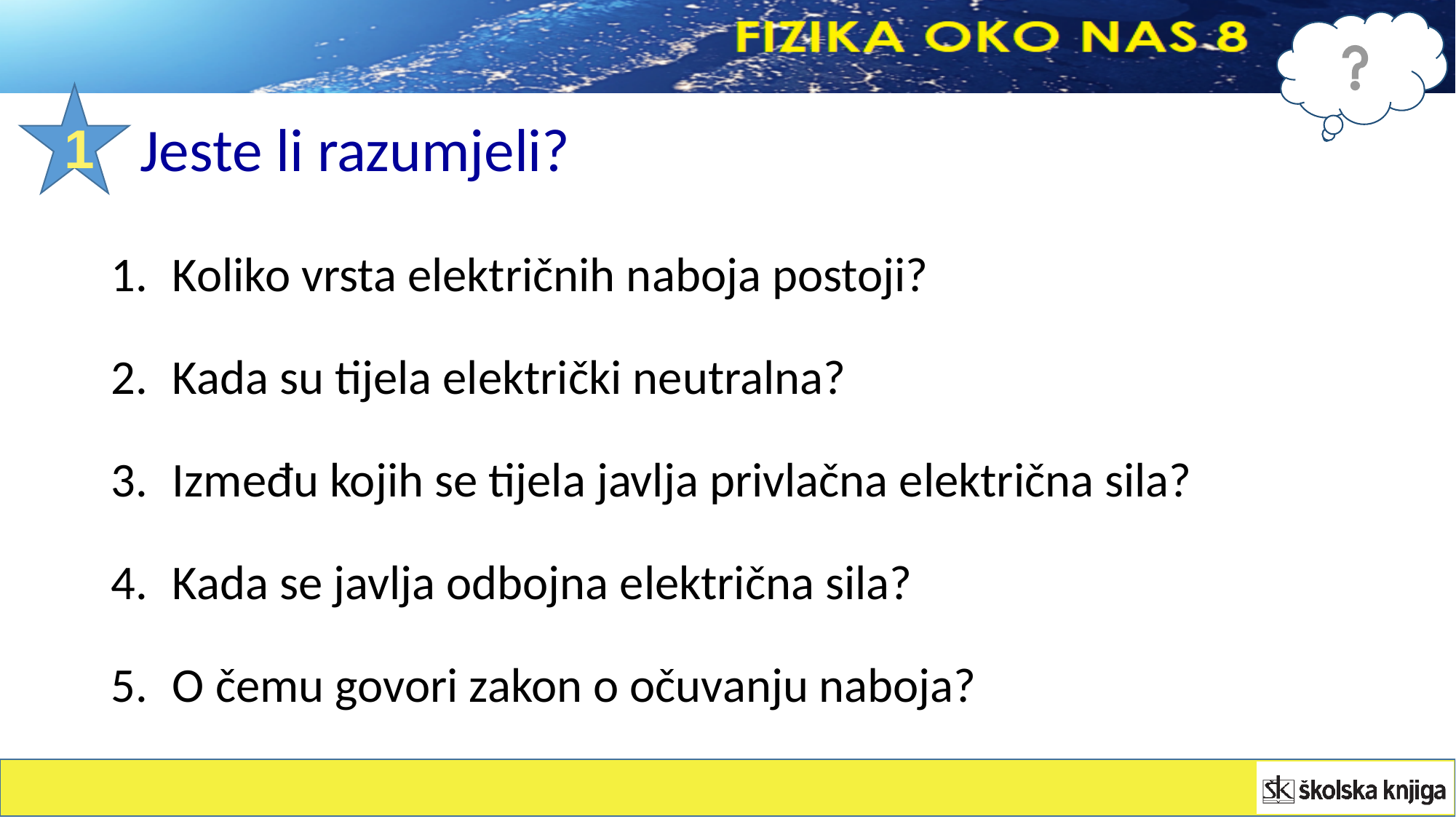

1
Jeste li razumjeli?
Koliko vrsta električnih naboja postoji?
Kada su tijela električki neutralna?
Između kojih se tijela javlja privlačna električna sila?
Kada se javlja odbojna električna sila?
O čemu govori zakon o očuvanju naboja?